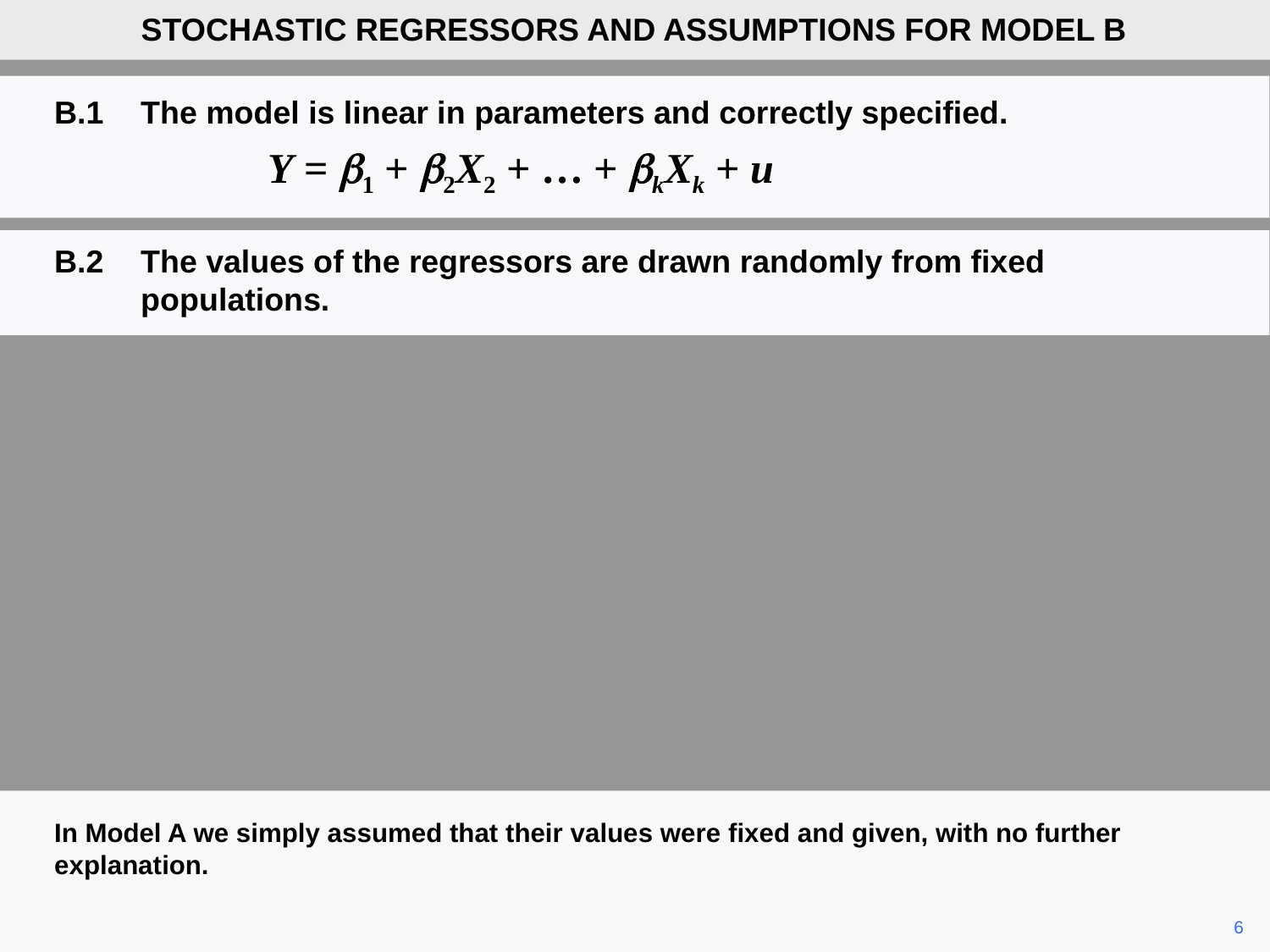

STOCHASTIC REGRESSORS AND ASSUMPTIONS FOR MODEL B

B.1	The model is linear in parameters and correctly specified.
		Y = β1 + β2X2 + … + βkXk + u

B.2	The values of the regressors are drawn randomly from fixed populations.

In Model A we simply assumed that their values were fixed and given, with no further explanation.
	6